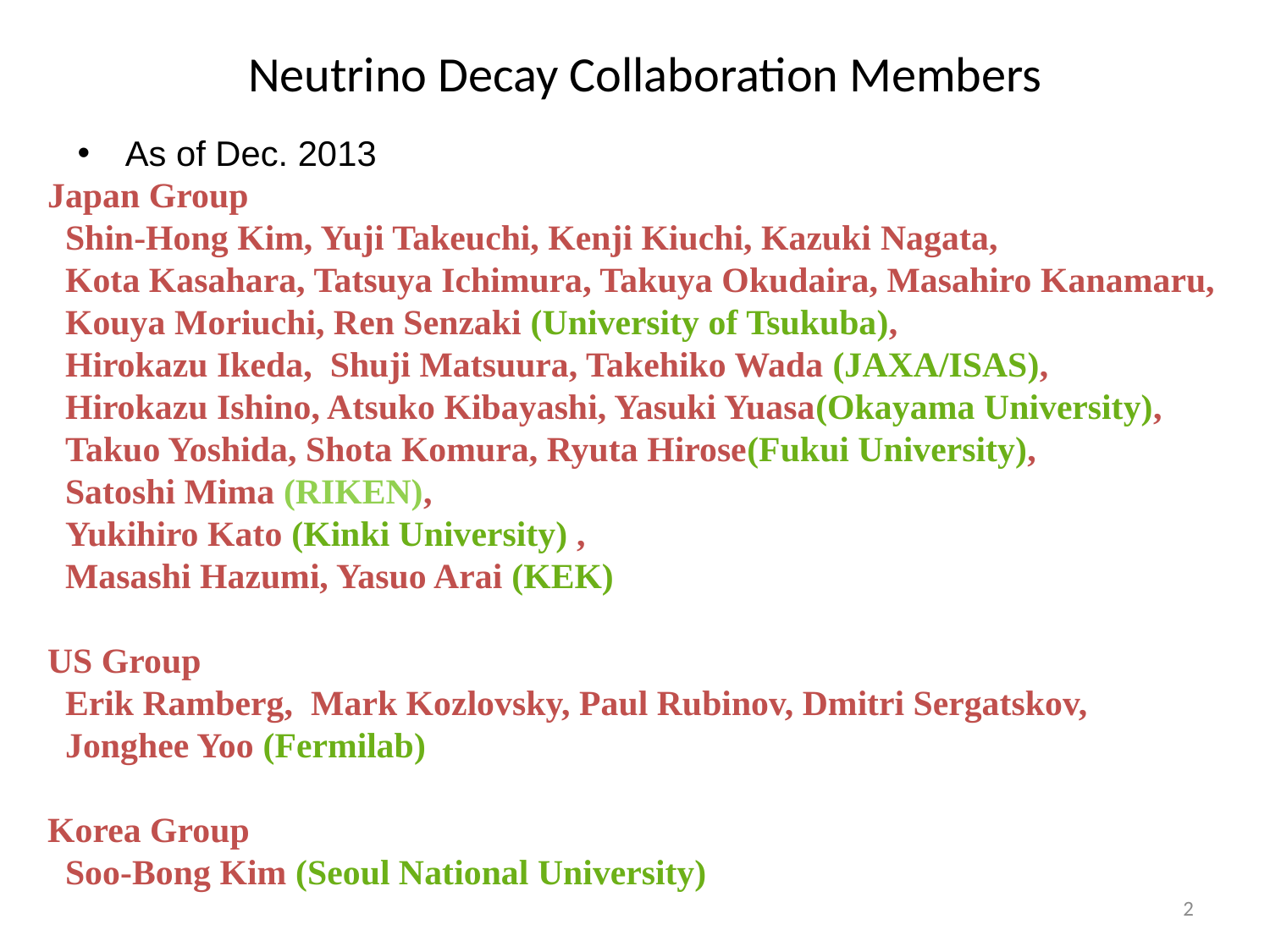

Neutrino Decay Collaboration Members
As of Dec. 2013
Japan Group
  Shin-Hong Kim, Yuji Takeuchi, Kenji Kiuchi, Kazuki Nagata,
  Kota Kasahara, Tatsuya Ichimura, Takuya Okudaira, Masahiro Kanamaru,
  Kouya Moriuchi, Ren Senzaki (University of Tsukuba),
  Hirokazu Ikeda,  Shuji Matsuura, Takehiko Wada (JAXA/ISAS),
  Hirokazu Ishino, Atsuko Kibayashi, Yasuki Yuasa(Okayama University),
  Takuo Yoshida, Shota Komura, Ryuta Hirose(Fukui University),
  Satoshi Mima (RIKEN),
  Yukihiro Kato (Kinki University) ,
  Masashi Hazumi, Yasuo Arai (KEK)

US Group
  Erik Ramberg,  Mark Kozlovsky, Paul Rubinov, Dmitri Sergatskov,
  Jonghee Yoo (Fermilab)

Korea Group
  Soo-Bong Kim (Seoul National University)
2